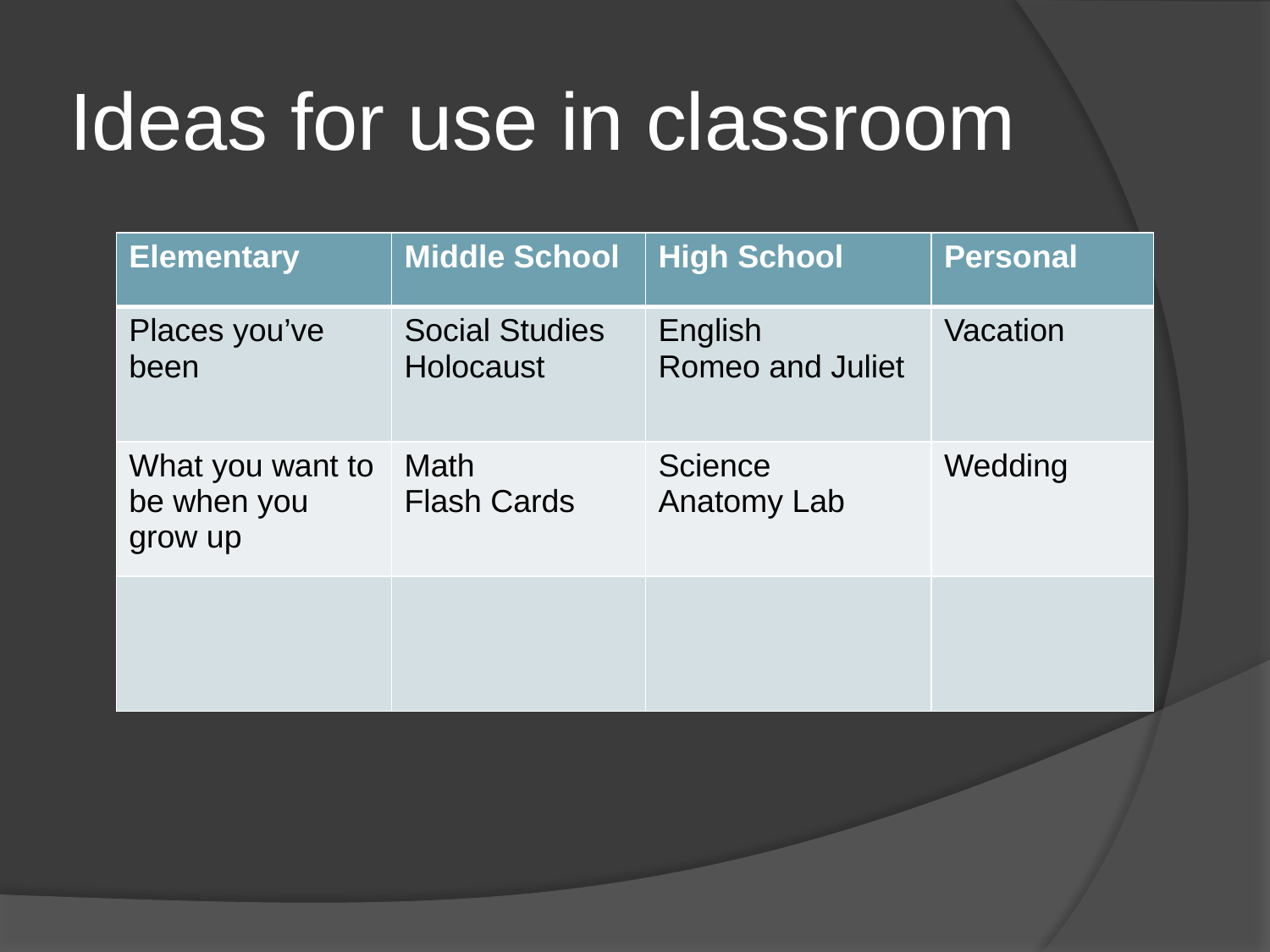

# Ideas for use in classroom
| Elementary | Middle School | High School | Personal |
| --- | --- | --- | --- |
| Places you’ve been | Social Studies Holocaust | English Romeo and Juliet | Vacation |
| What you want to be when you grow up | Math Flash Cards | Science Anatomy Lab | Wedding |
|  |  |  |  |